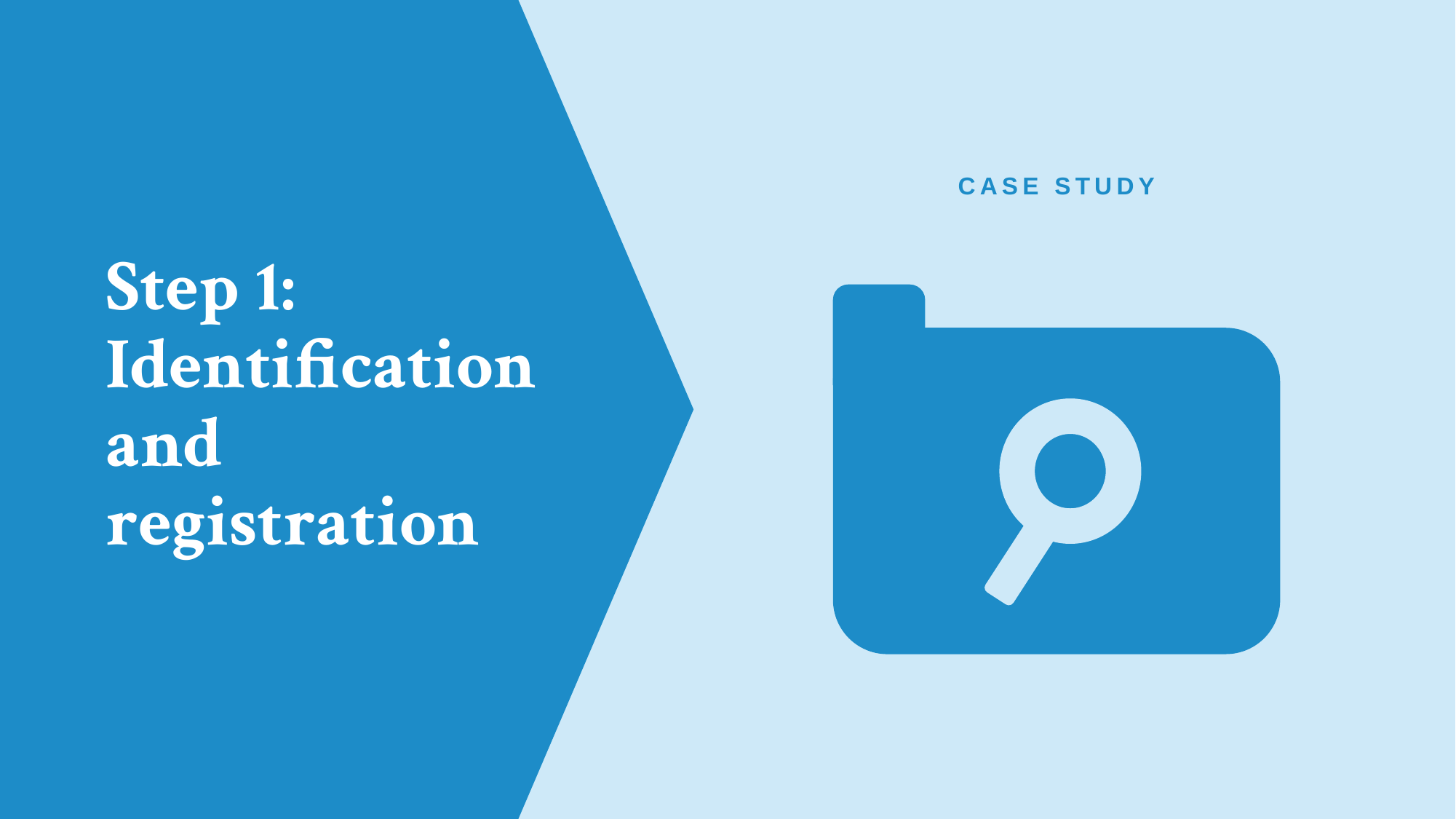

CASE STUDY

# Step 1: Identification and registration